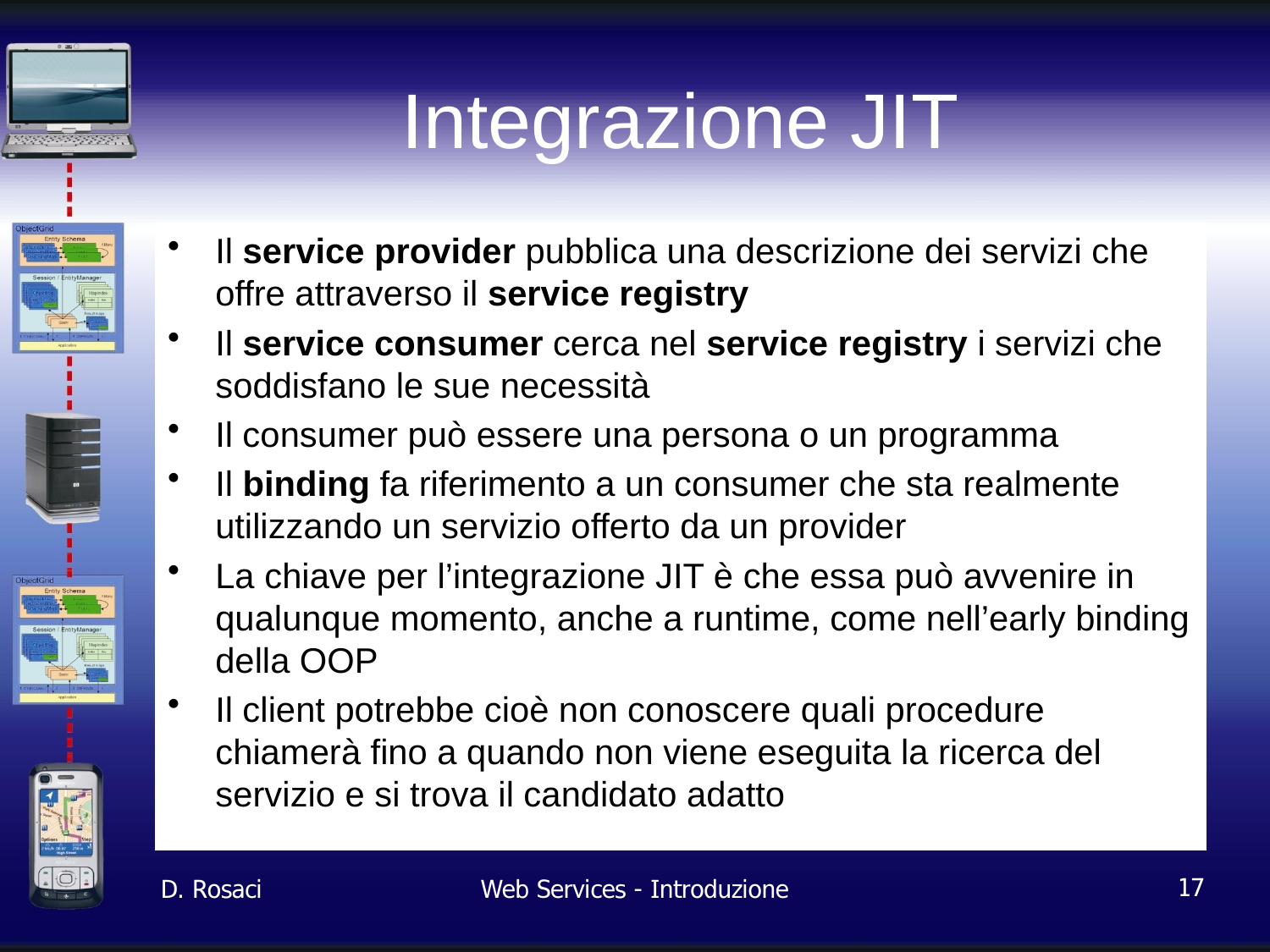

# Integrazione JIT
Il service provider pubblica una descrizione dei servizi che offre attraverso il service registry
Il service consumer cerca nel service registry i servizi che soddisfano le sue necessità
Il consumer può essere una persona o un programma
Il binding fa riferimento a un consumer che sta realmente utilizzando un servizio offerto da un provider
La chiave per l’integrazione JIT è che essa può avvenire in qualunque momento, anche a runtime, come nell’early binding della OOP
Il client potrebbe cioè non conoscere quali procedure chiamerà fino a quando non viene eseguita la ricerca del servizio e si trova il candidato adatto
D. Rosaci
Web Services - Introduzione